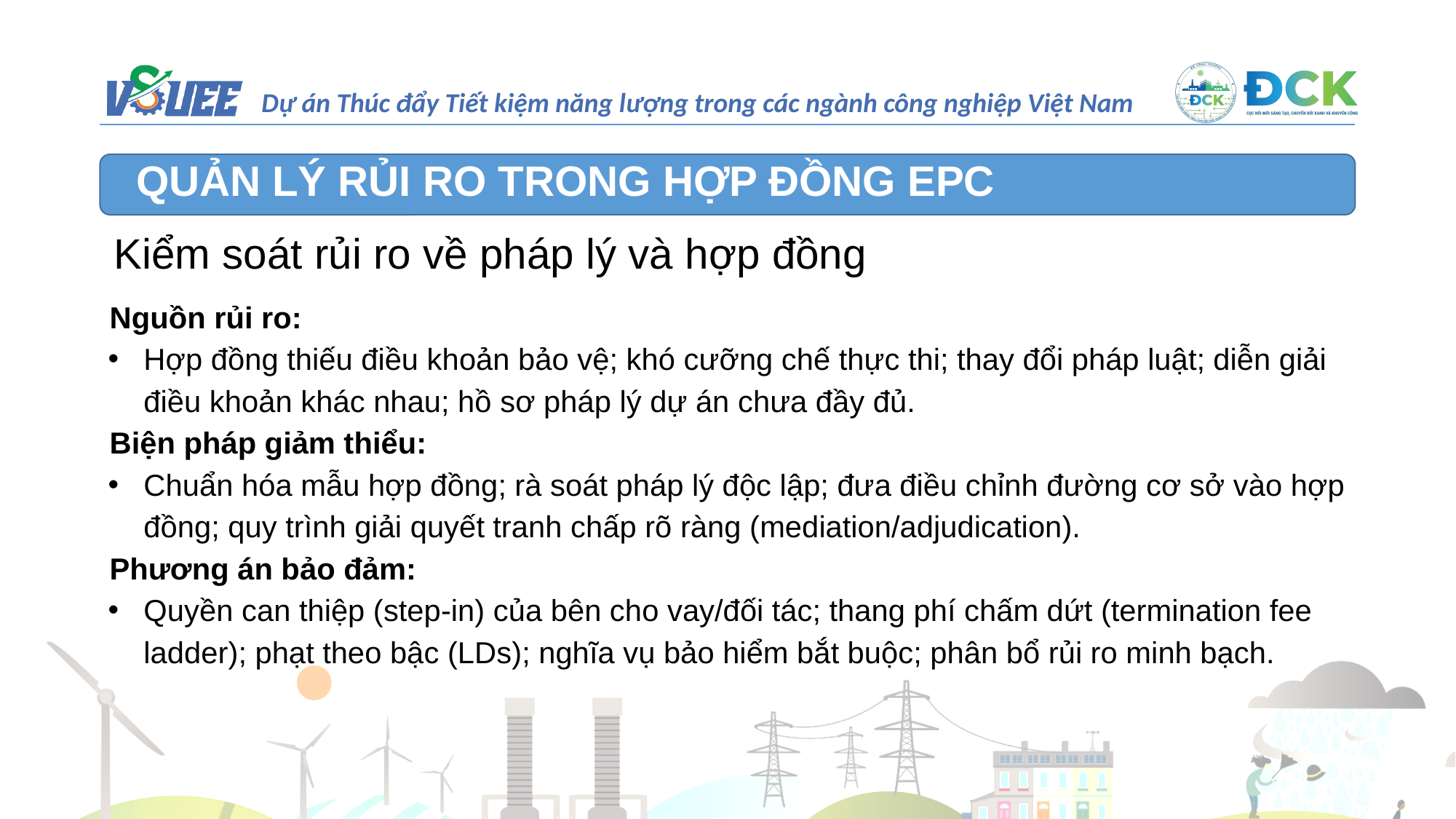

QUẢN LÝ RỦI RO TRONG HỢP ĐỒNG EPC
Kiểm soát rủi ro về pháp lý và hợp đồng
Nguồn rủi ro:
Hợp đồng thiếu điều khoản bảo vệ; khó cưỡng chế thực thi; thay đổi pháp luật; diễn giải điều khoản khác nhau; hồ sơ pháp lý dự án chưa đầy đủ.
Biện pháp giảm thiểu:
Chuẩn hóa mẫu hợp đồng; rà soát pháp lý độc lập; đưa điều chỉnh đường cơ sở vào hợp đồng; quy trình giải quyết tranh chấp rõ ràng (mediation/adjudication).
Phương án bảo đảm:
Quyền can thiệp (step-in) của bên cho vay/đối tác; thang phí chấm dứt (termination fee ladder); phạt theo bậc (LDs); nghĩa vụ bảo hiểm bắt buộc; phân bổ rủi ro minh bạch.